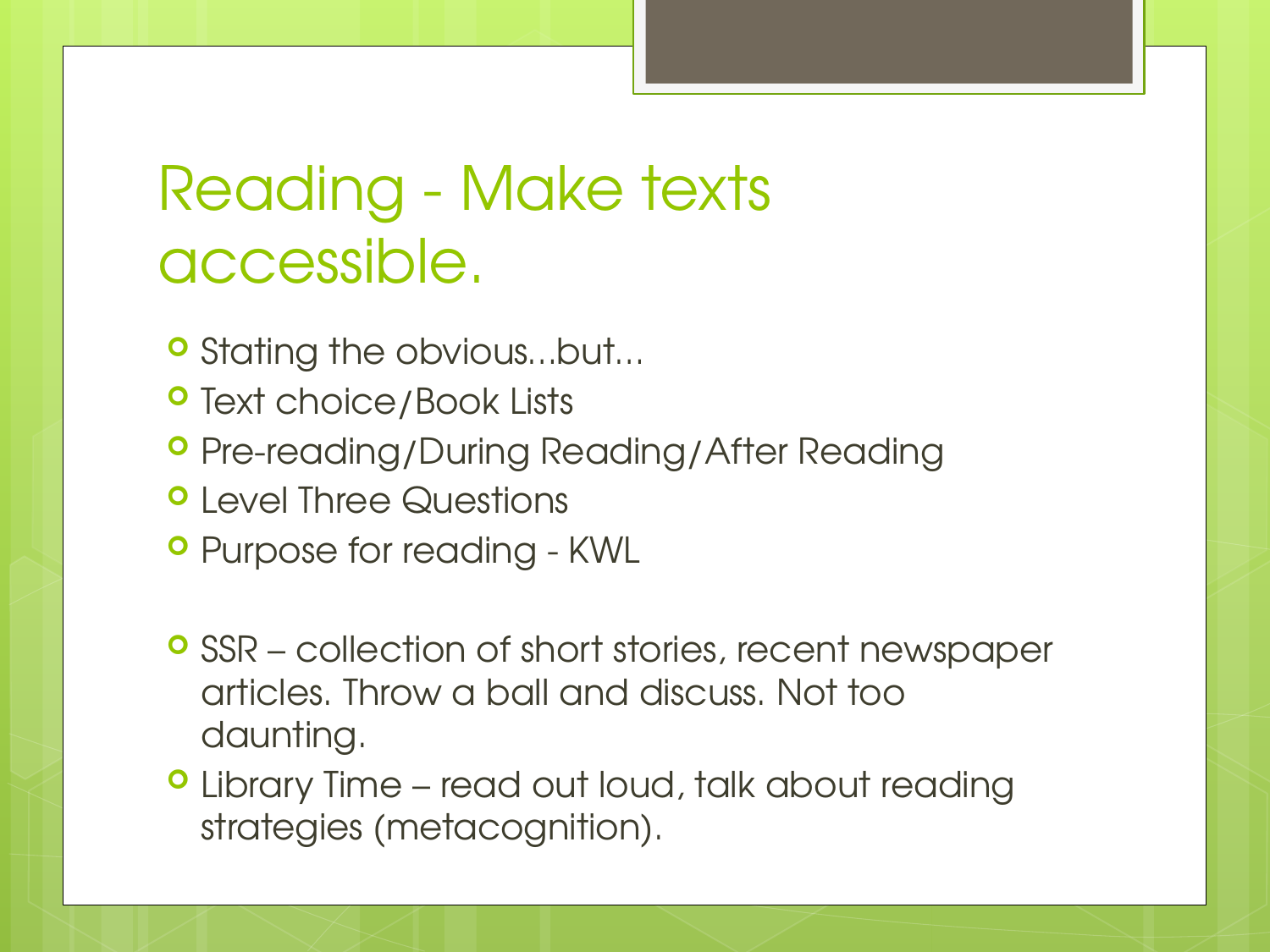

# Reading - Make texts accessible.
Stating the obvious…but…
Text choice/Book Lists
Pre-reading/During Reading/After Reading
Level Three Questions
Purpose for reading - KWL

SSR – collection of short stories, recent newspaper articles. Throw a ball and discuss. Not too daunting.
Library Time – read out loud, talk about reading strategies (metacognition).